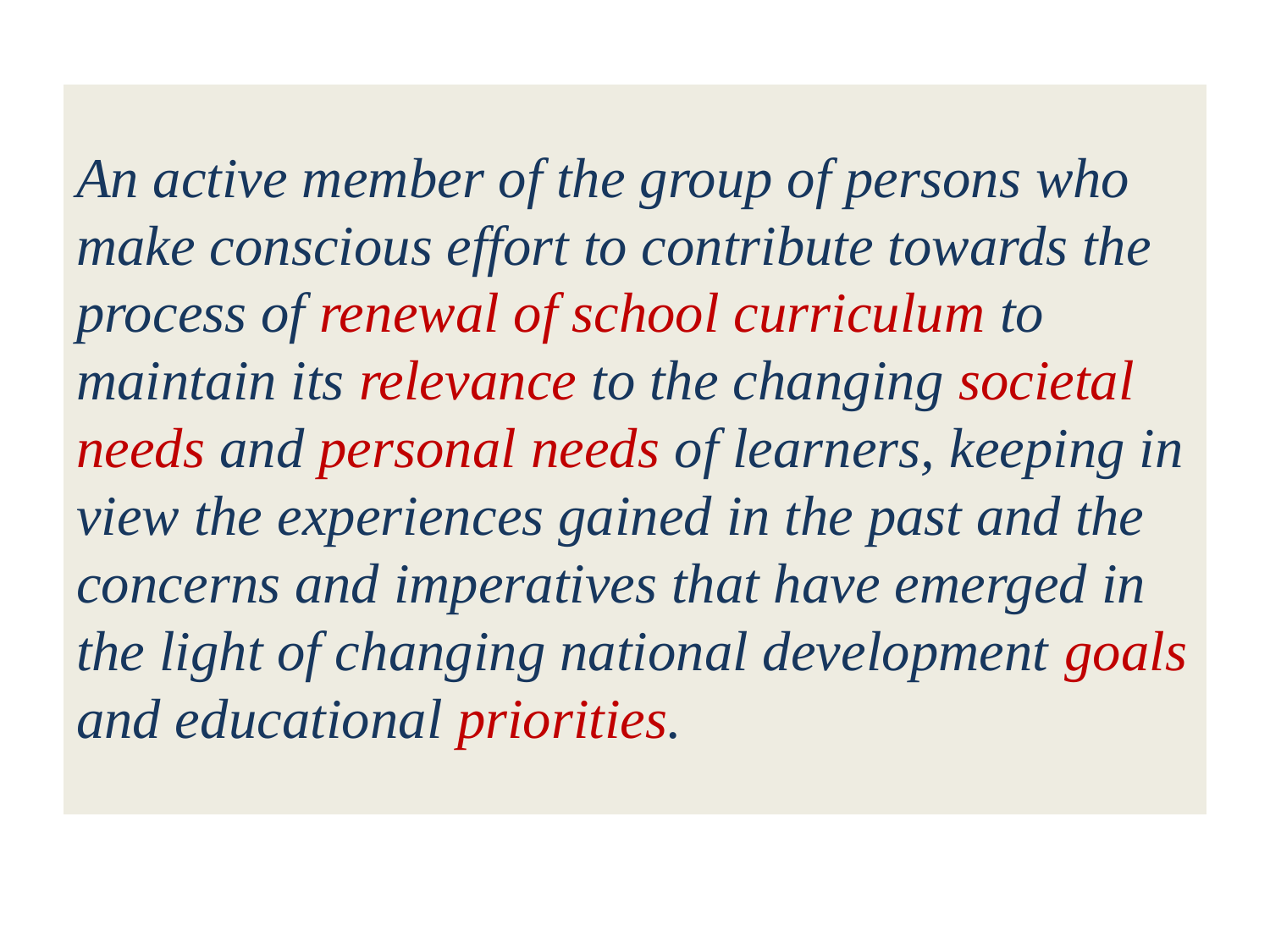

# An active member of the group of persons who make conscious effort to contribute towards the process of renewal of school curriculum to maintain its relevance to the changing societal needs and personal needs of learners, keeping in view the experiences gained in the past and the concerns and imperatives that have emerged in the light of changing national development goals and educational priorities.